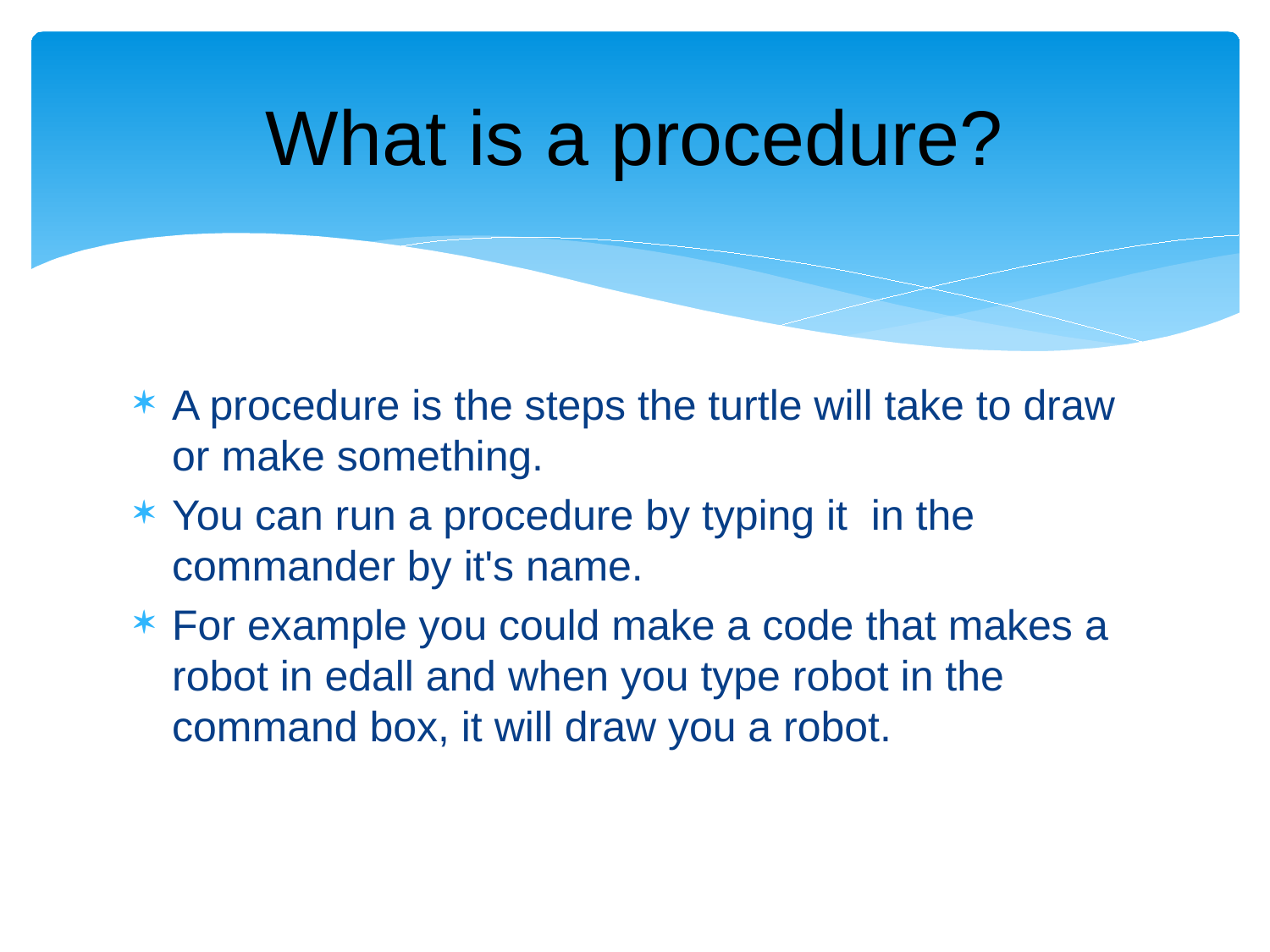

# What is a procedure?
A procedure is the steps the turtle will take to draw or make something.
You can run a procedure by typing it  in the commander by it's name.
For example you could make a code that makes a robot in edall and when you type robot in the command box, it will draw you a robot.